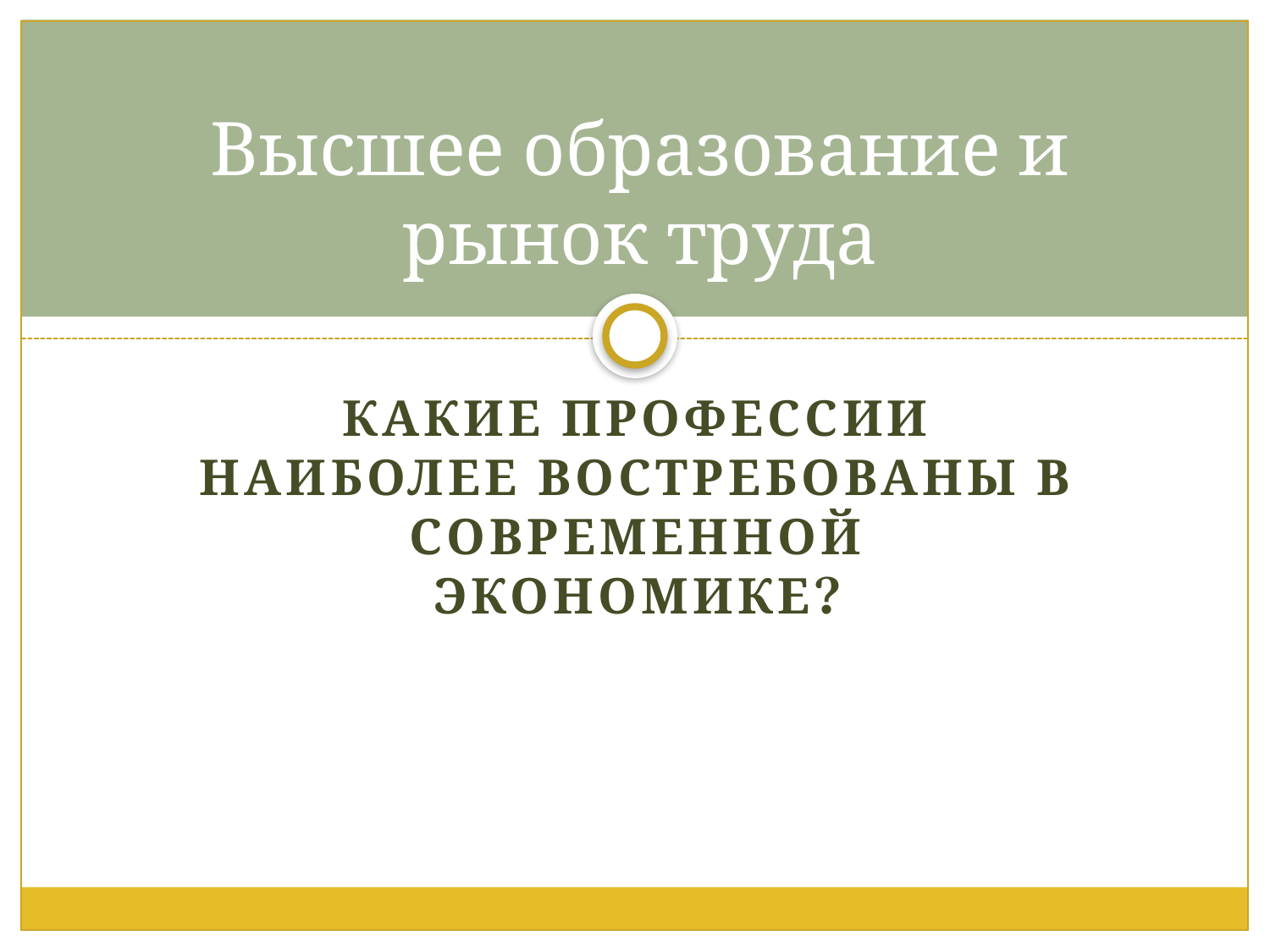

# Высшее образование и рынок труда
Какие профессии наиболее востребованы в современной экономике?